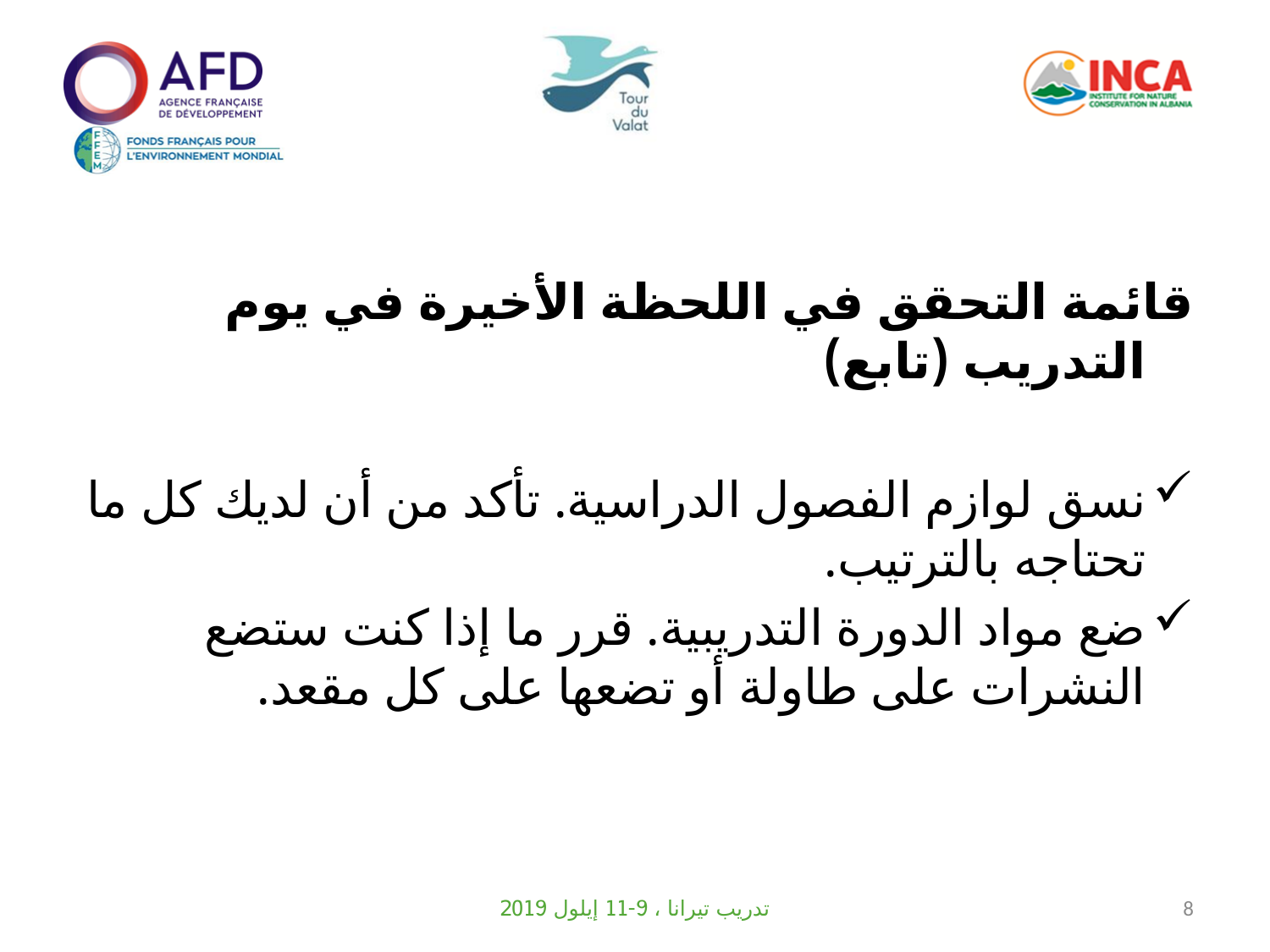

قائمة التحقق في اللحظة الأخيرة في يوم التدريب (تابع)

نسق لوازم الفصول الدراسية. تأكد من أن لديك كل ما تحتاجه بالترتيب.
ضع مواد الدورة التدريبية. قرر ما إذا كنت ستضع النشرات على طاولة أو تضعها على كل مقعد.
تدريب تيرانا ، 9-11 إيلول 2019
8